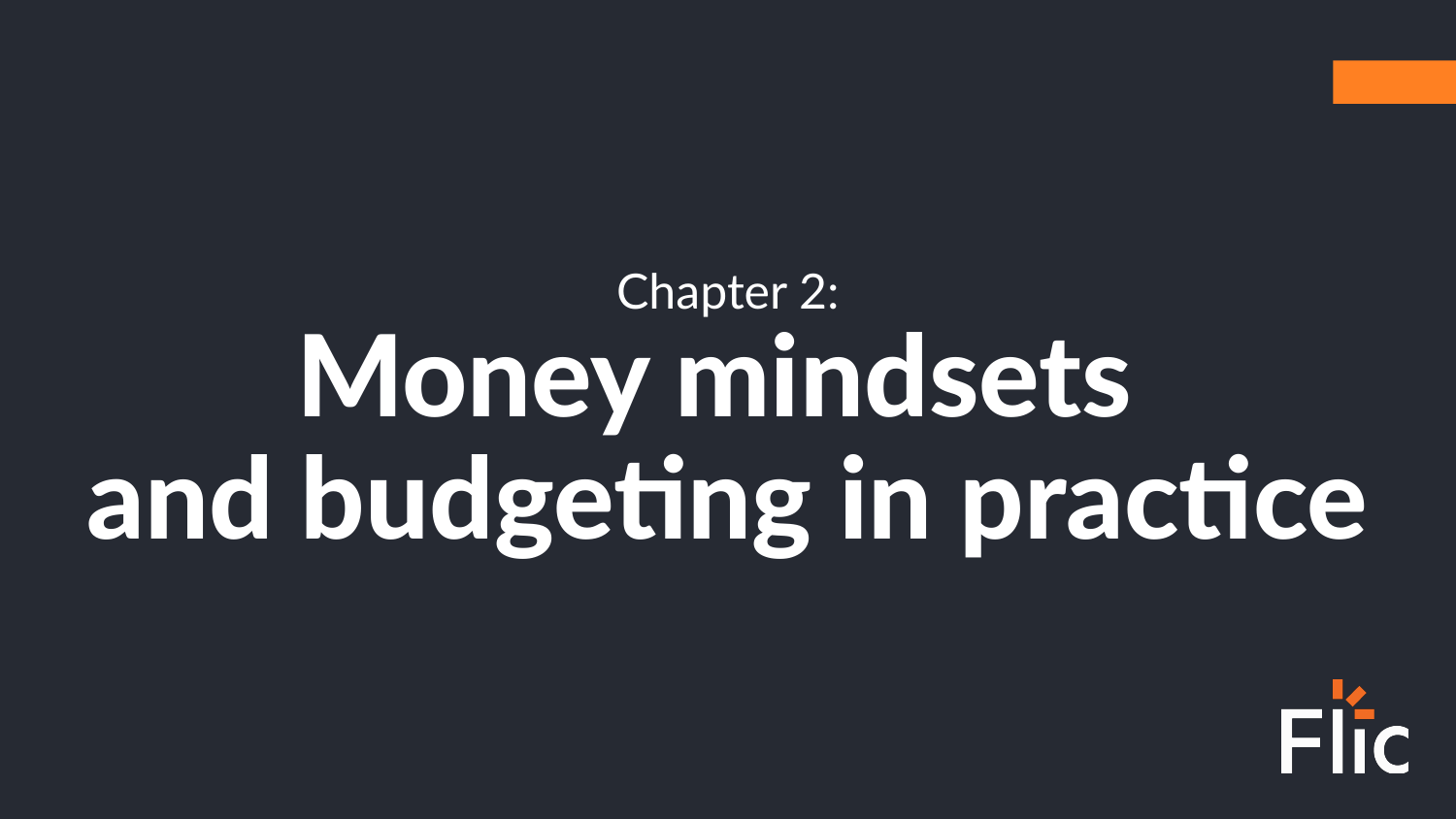

Chapter 2:
Money mindsets
and budgeting in practice